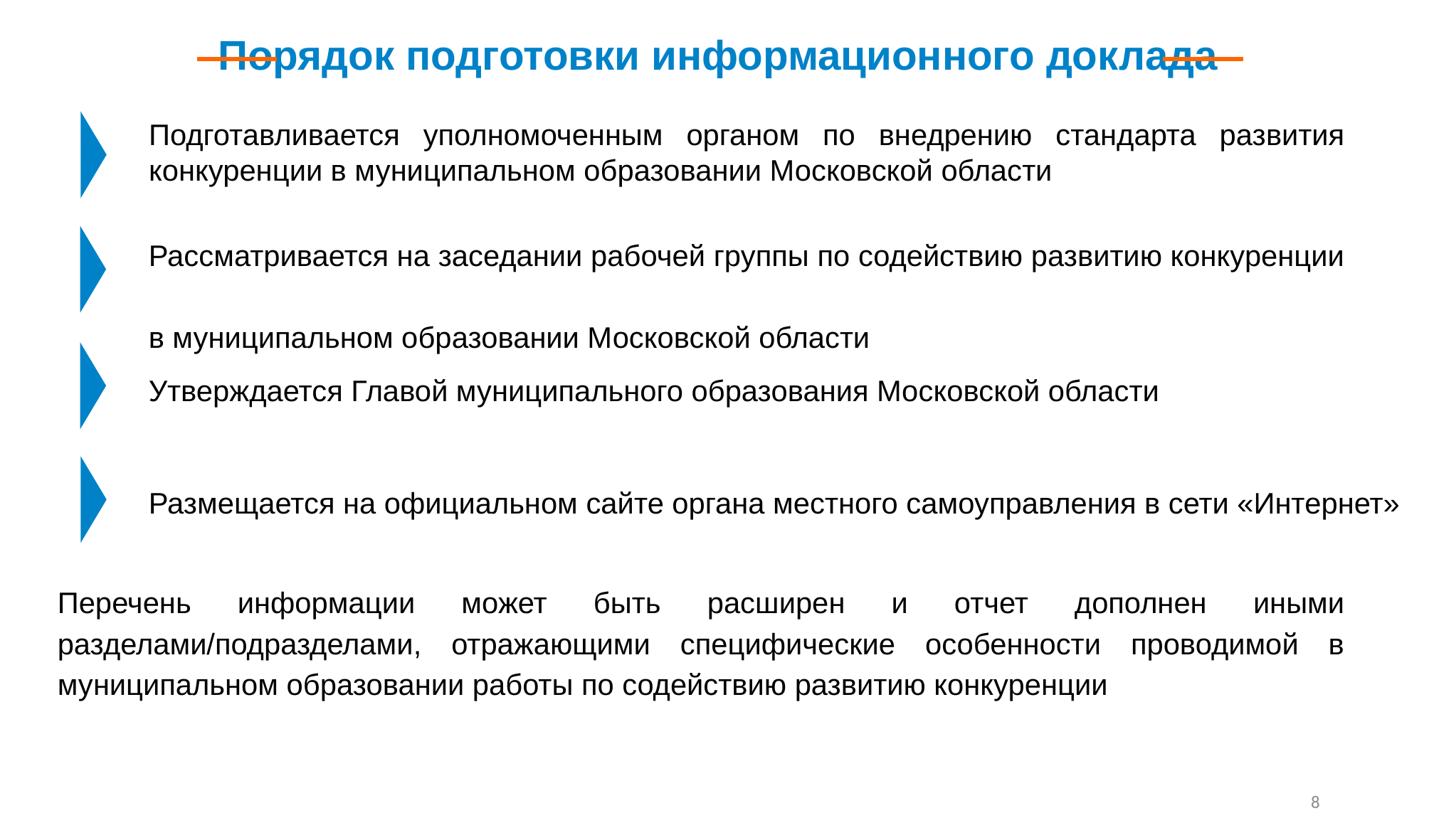

Порядок подготовки информационного доклада

Подготавливается уполномоченным органом по внедрению стандарта развития конкуренции в муниципальном образовании Московской области

Рассматривается на заседании рабочей группы по содействию развитию конкуренции
в муниципальном образовании Московской области

Утверждается Главой муниципального образования Московской области

Размещается на официальном сайте органа местного самоуправления в сети «Интернет»

Перечень информации может быть расширен и отчет дополнен иными разделами/подразделами, отражающими специфические особенности проводимой в муниципальном образовании работы по содействию развитию конкуренции
8